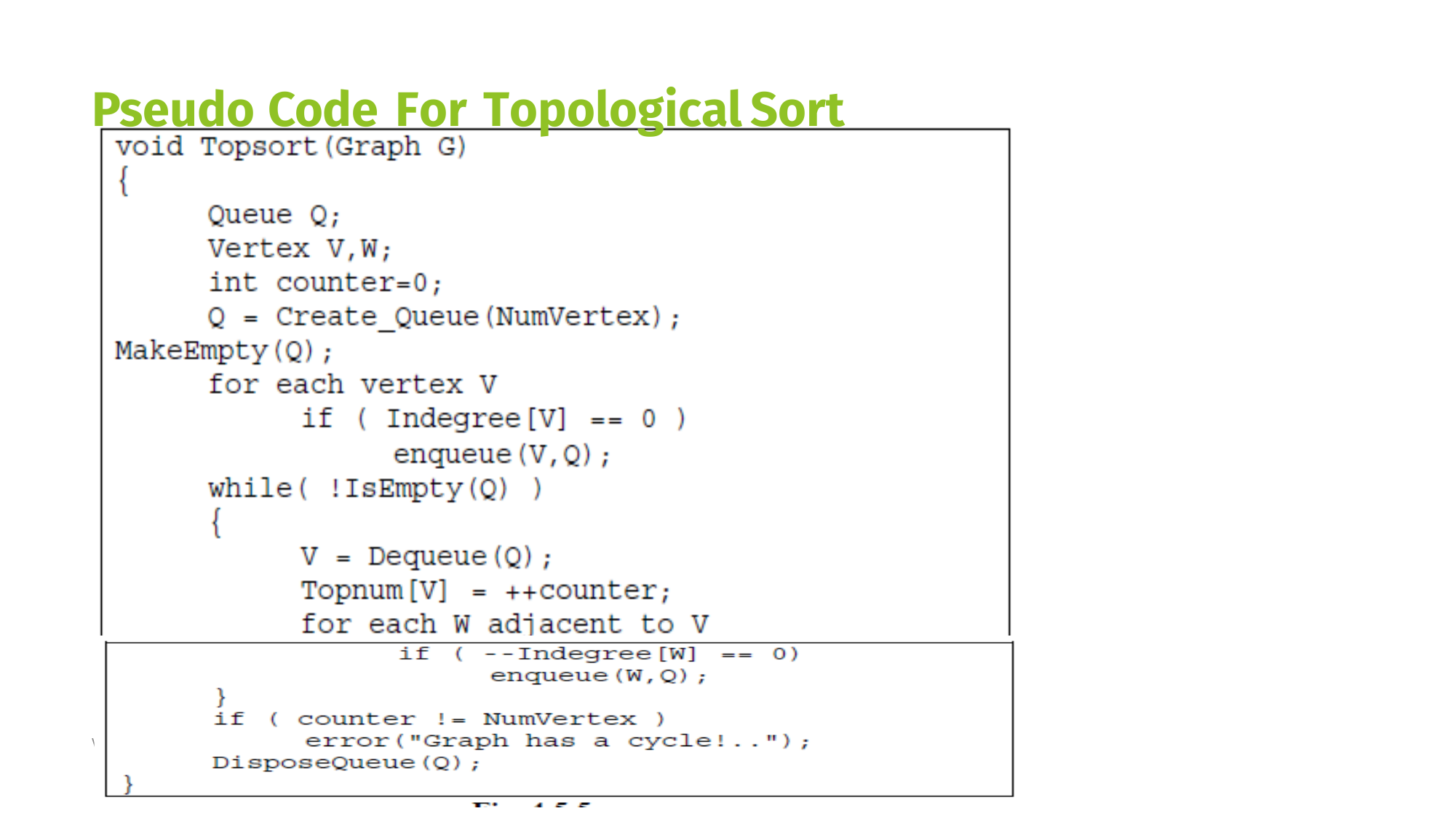

Pseudo
Code
For
Topological
Sort

VELAMMAL ENGINEERING COLLEGE, Dept. of CSE                                                                                                                           5/28/2020